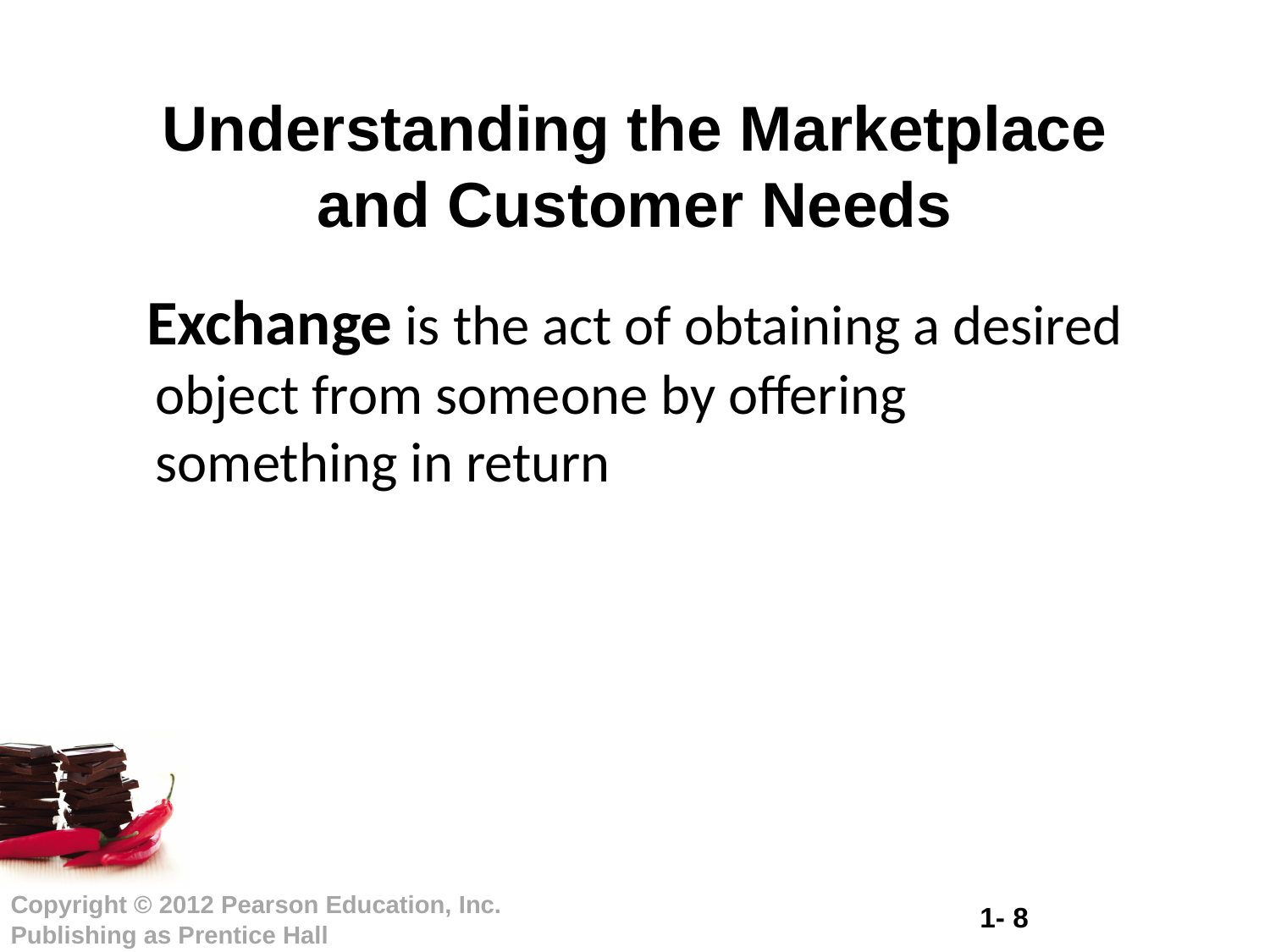

# Understanding the Marketplace and Customer Needs

Exchange is the act of obtaining a desired object from someone by offering something in return